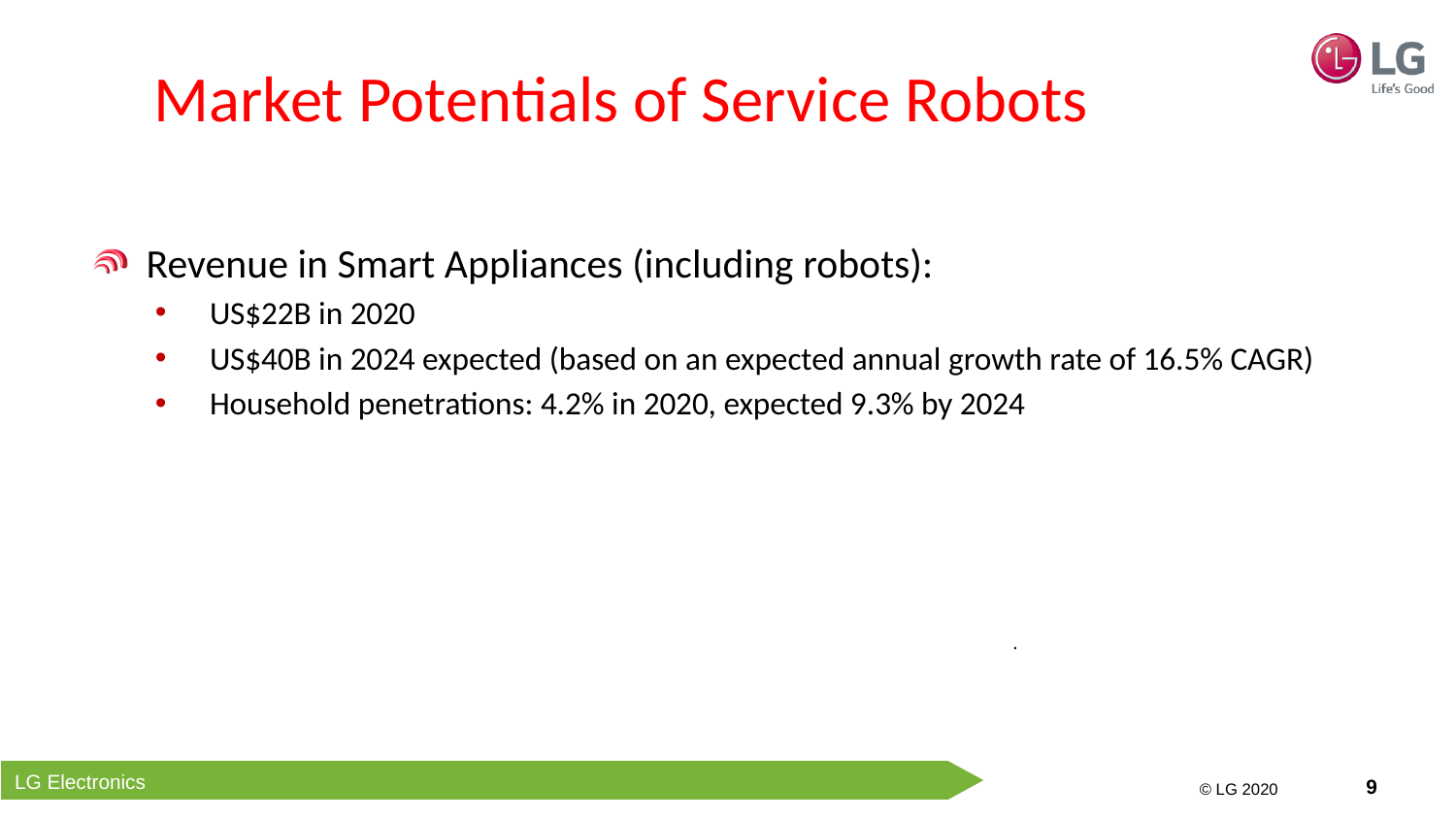

# Market Potentials of Service Robots

Revenue in Smart Appliances (including robots):
US$22B in 2020
US$40B in 2024 expected (based on an expected annual growth rate of 16.5% CAGR)
Household penetrations: 4.2% in 2020, expected 9.3% by 2024

.